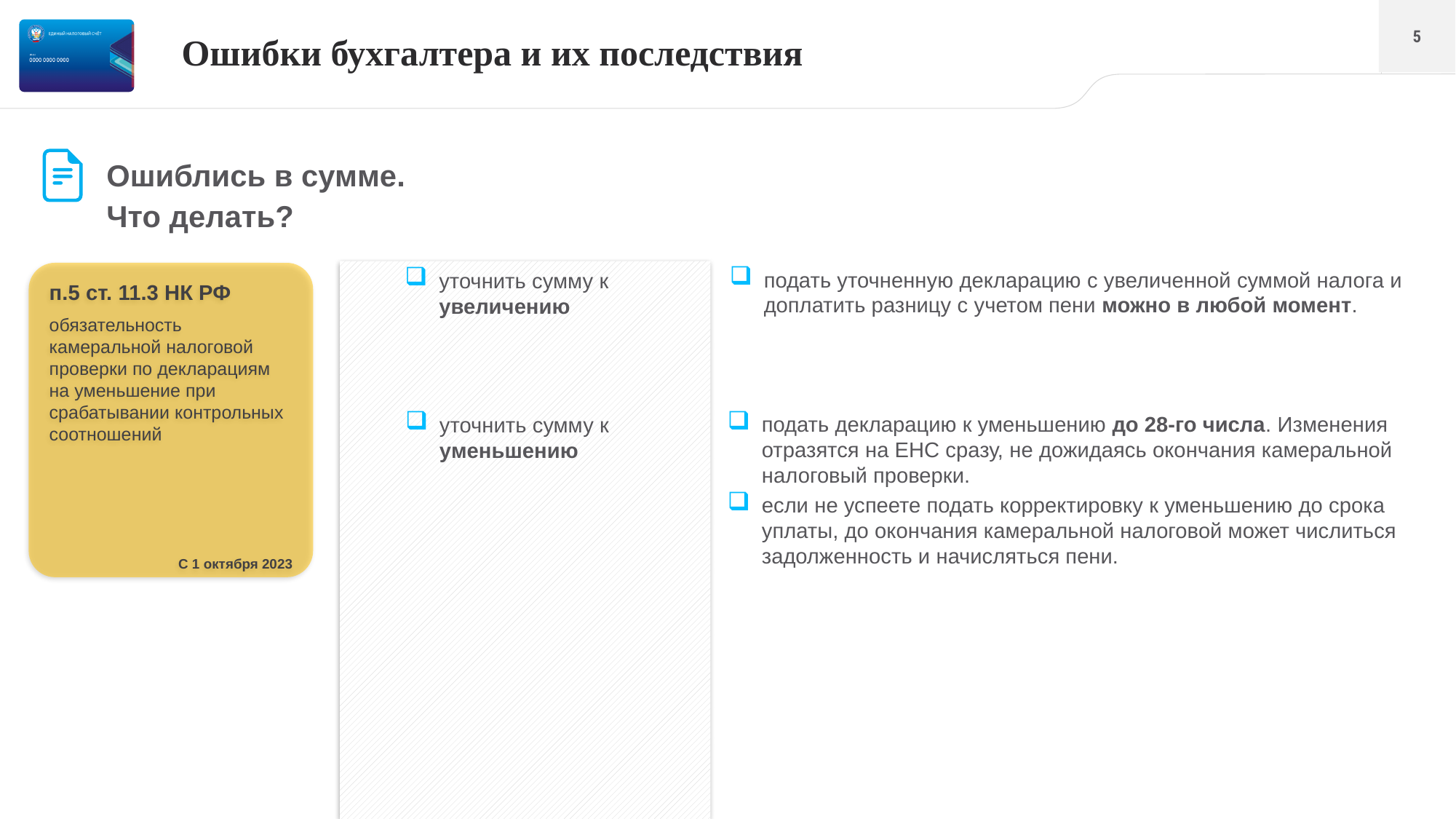

Ошибки бухгалтера и их последствия

Ошиблись в сумме.
Что делать?

подать уточненную декларацию с увеличенной суммой налога и доплатить разницу с учетом пени можно в любой момент.
п.5 ст. 11.3 НК РФ
обязательность камеральной налоговой проверки по декларациям на уменьшение при срабатывании контрольных соотношений

С 1 октября 2023

уточнить сумму к увеличению

подать декларацию к уменьшению до 28-го числа. Изменения отразятся на ЕНС сразу, не дожидаясь окончания камеральной налоговый проверки.
если не успеете подать корректировку к уменьшению до срока уплаты, до окончания камеральной налоговой может числиться задолженность и начисляться пени.

уточнить сумму к уменьшению